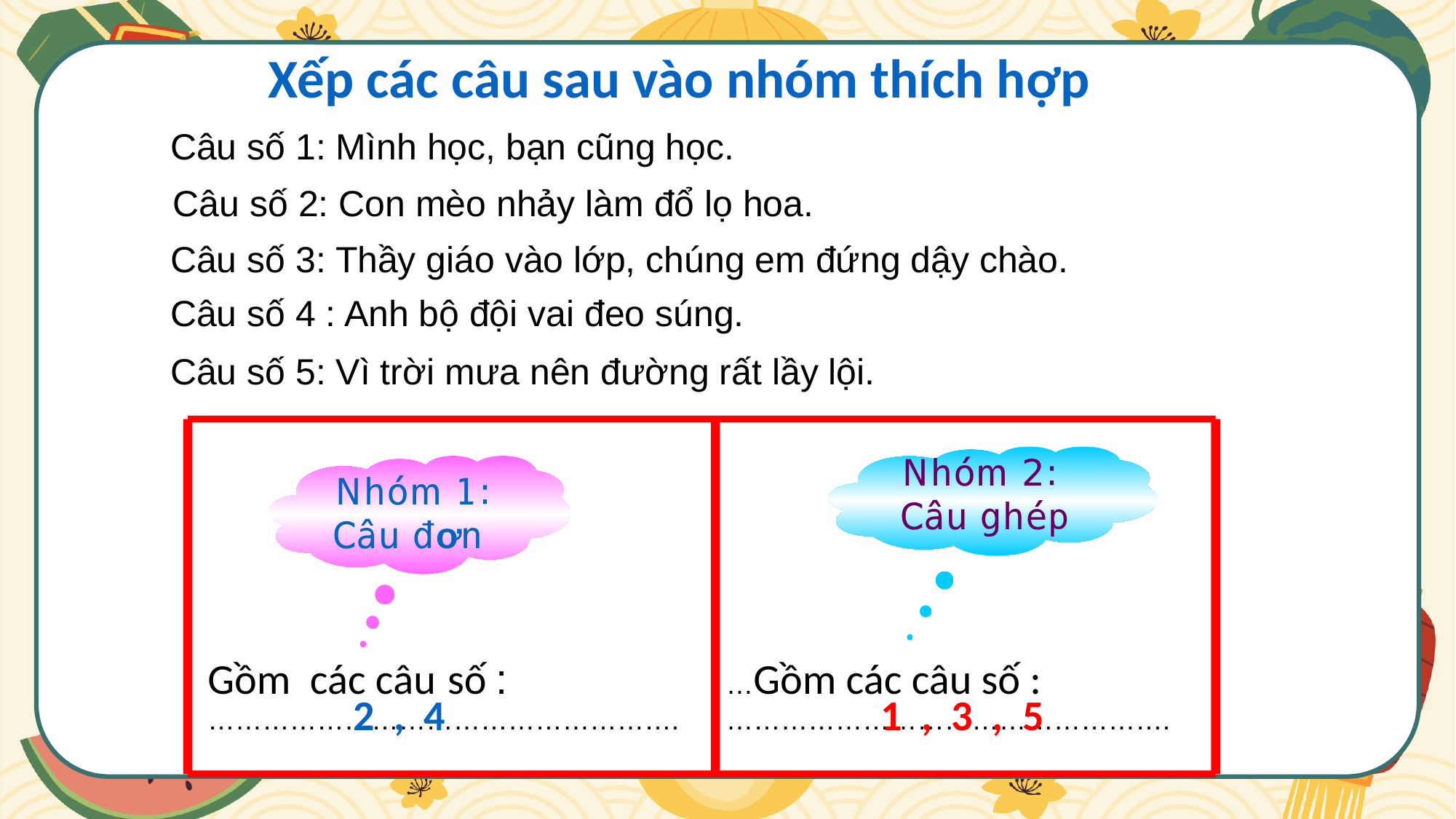

Xếp các câu sau vào nhóm thích hợp

Câu số 1: Mình học, bạn cũng học.

Câu số 2: Con mèo nhảy làm đổ lọ hoa.
Câu số 3: Thầy giáo vào lớp, chúng em đứng dậy chào.
Câu số 4 : Anh bộ đội vai đeo súng.
Câu số 5: Vì trời mưa nên đường rất lầy lội.

Nhóm 2:
 Câu ghép

 Nhóm 1:
Câu đơn

Gồm  các câu số : …………………………………………….
…Gồm các câu số : ………………………………………….
2  ,  4
1  ,  3  ,  5